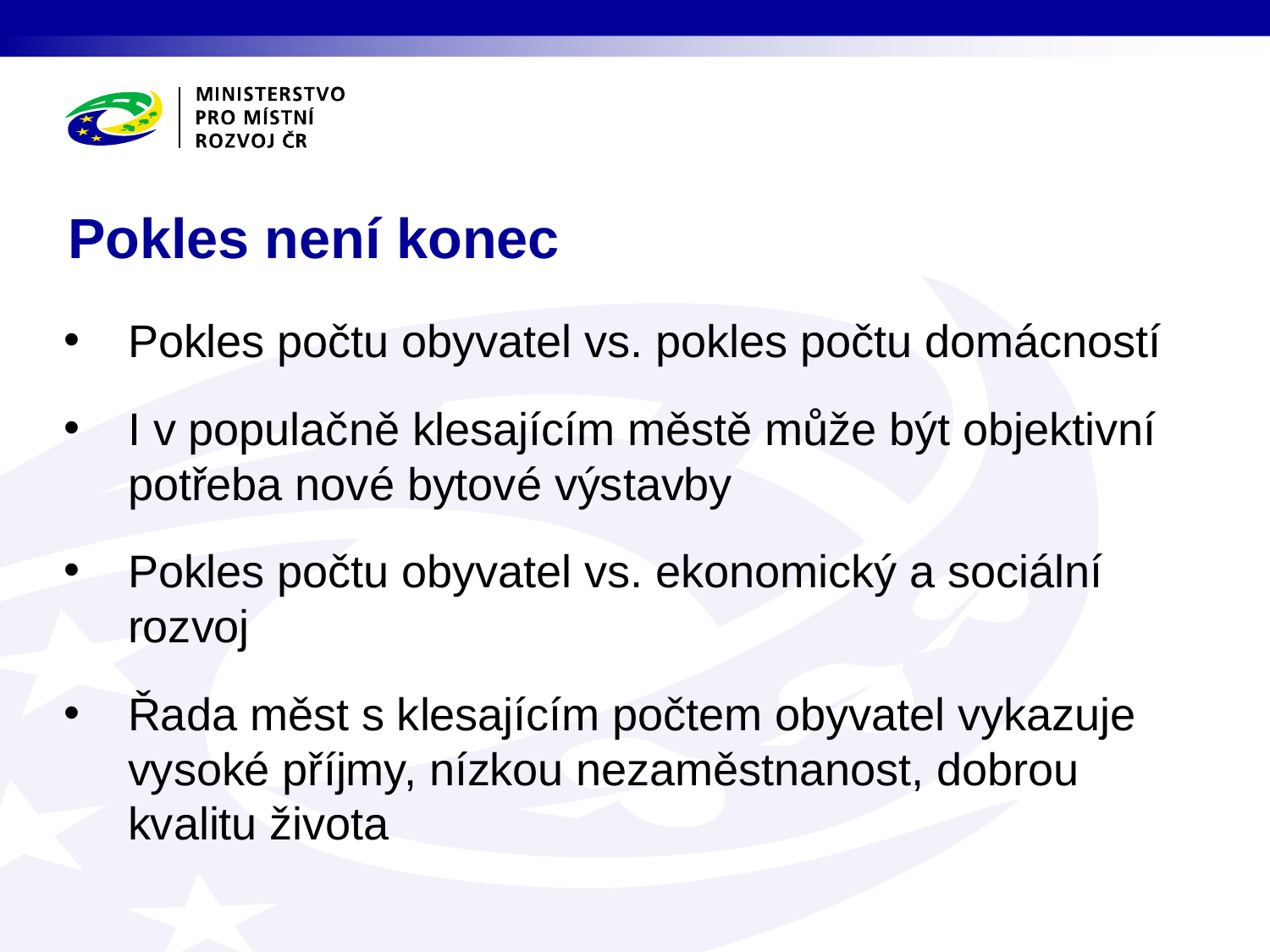

# Pokles není konec
Pokles počtu obyvatel vs. pokles počtu domácností
I v populačně klesajícím městě může být objektivní potřeba nové bytové výstavby
Pokles počtu obyvatel vs. ekonomický a sociální rozvoj
Řada měst s klesajícím počtem obyvatel vykazuje vysoké příjmy, nízkou nezaměstnanost, dobrou kvalitu života